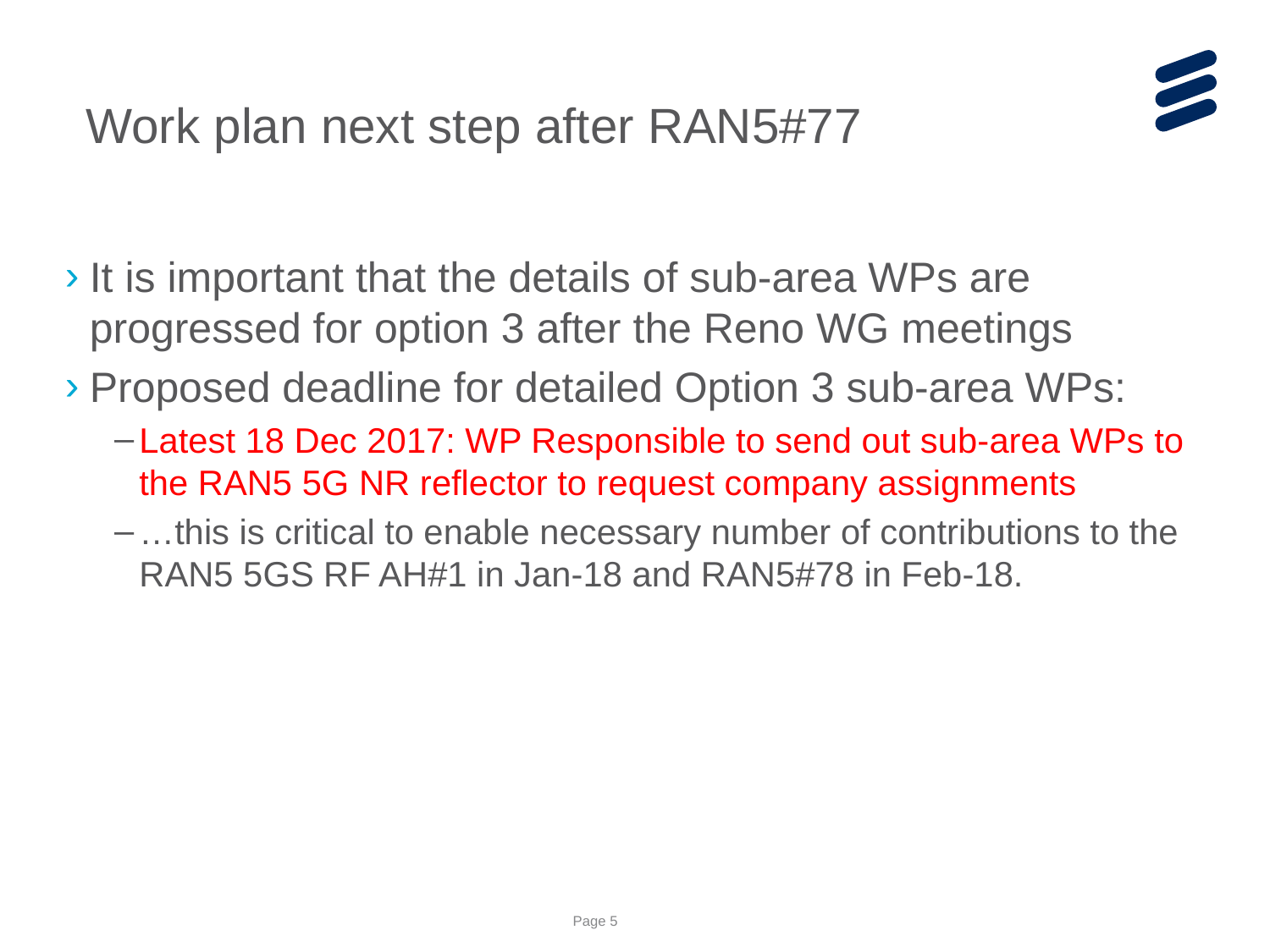

Work plan next step after RAN5#77
It is important that the details of sub-area WPs are progressed for option 3 after the Reno WG meetings
Proposed deadline for detailed Option 3 sub-area WPs:
Latest 18 Dec 2017: WP Responsible to send out sub-area WPs to the RAN5 5G NR reflector to request company assignments
…this is critical to enable necessary number of contributions to the RAN5 5GS RF AH#1 in Jan-18 and RAN5#78 in Feb-18.